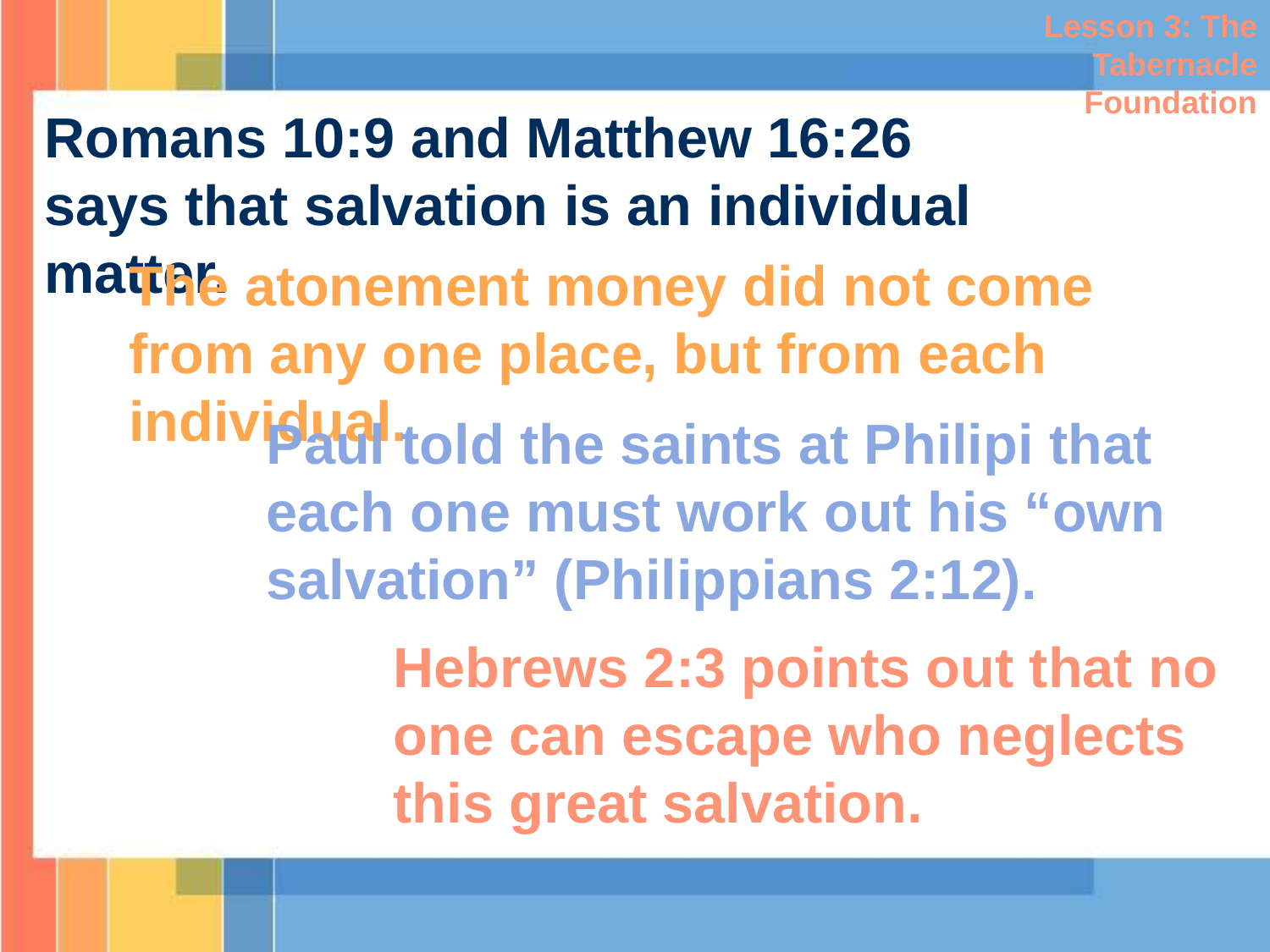

Lesson 3: The Tabernacle Foundation
Romans 10:9 and Matthew 16:26 says that salvation is an individual matter.
The atonement money did not come from any one place, but from each individual.
Paul told the saints at Philipi that each one must work out his “own salvation” (Philippians 2:12).
Hebrews 2:3 points out that no one can escape who neglects this great salvation.